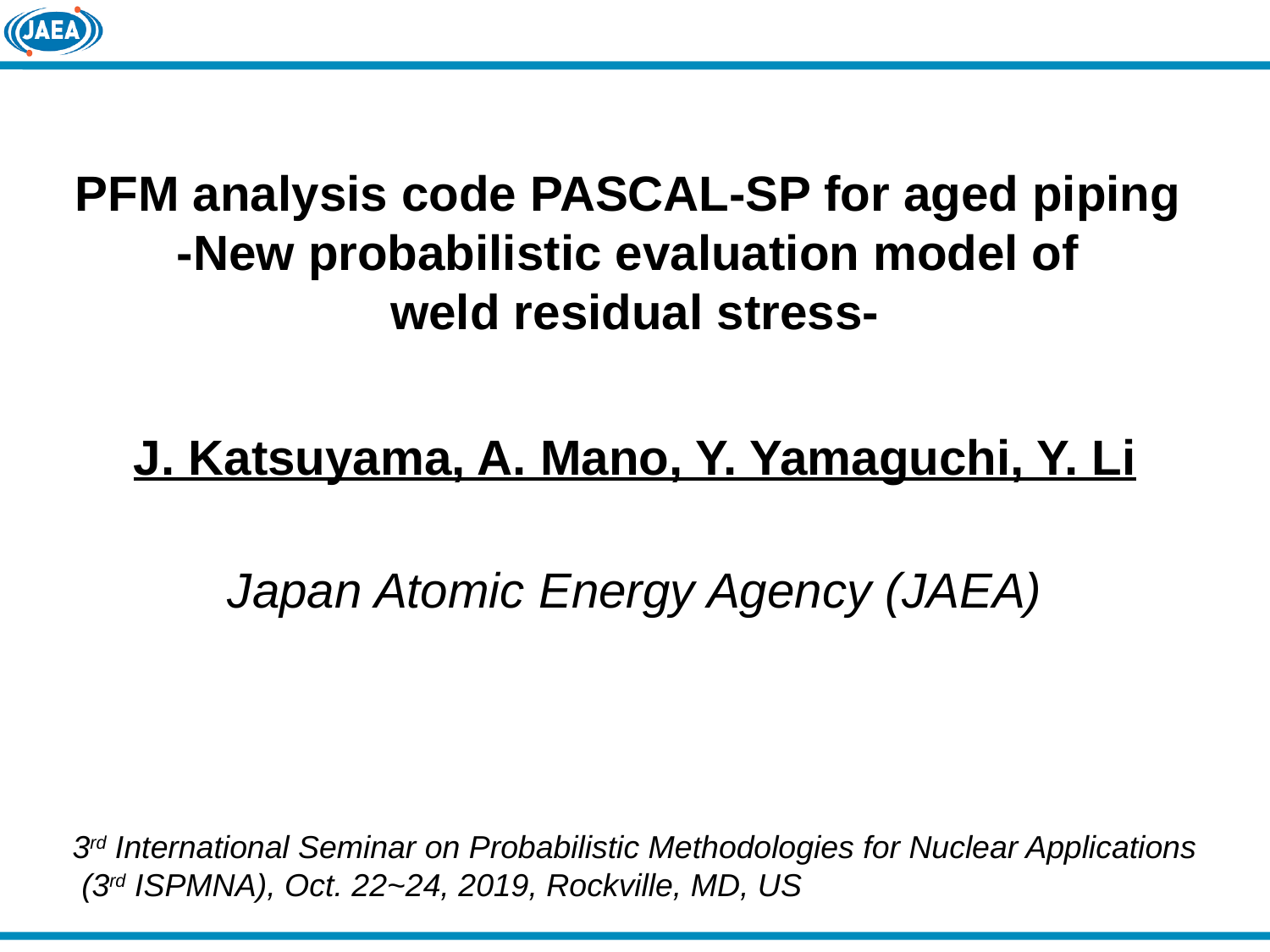

# PFM analysis code PASCAL-SP for aged piping -New probabilistic evaluation model of weld residual stress-
J. Katsuyama, A. Mano, Y. Yamaguchi, Y. Li

Japan Atomic Energy Agency (JAEA)
3rd International Seminar on Probabilistic Methodologies for Nuclear Applications
 (3rd ISPMNA), Oct. 22~24, 2019, Rockville, MD, US